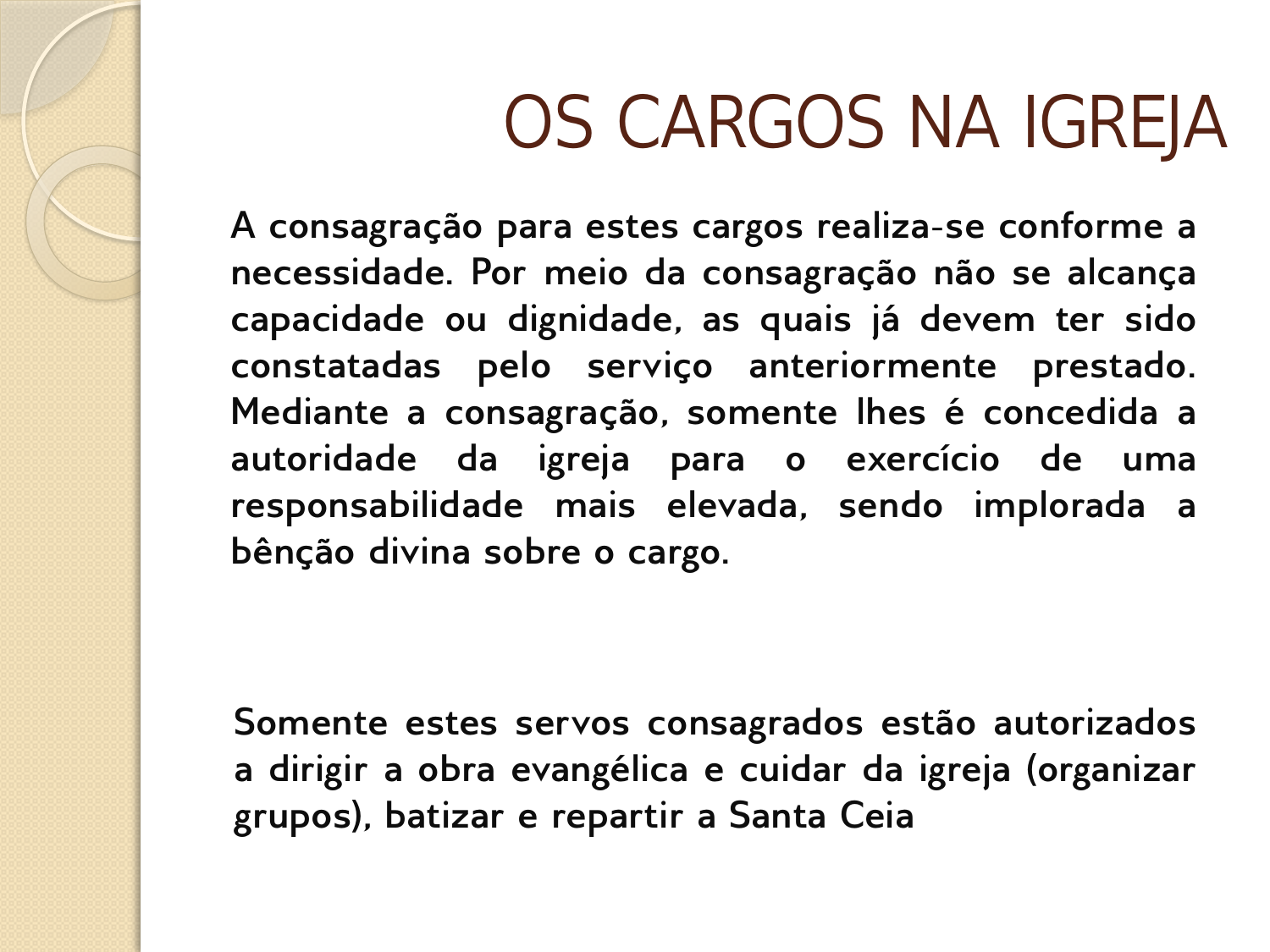

# OS CARGOS NA IGREJA
A consagração para estes cargos realiza-se conforme a necessidade. Por meio da consagração não se alcança capacidade ou dignidade, as quais já devem ter sido constatadas pelo serviço anteriormente prestado. Mediante a consagração, somente lhes é concedida a autoridade da igreja para o exercício de uma responsabilidade mais elevada, sendo implorada a bênção divina sobre o cargo.
Somente estes servos consagrados estão autorizados a dirigir a obra evangélica e cuidar da igreja (organizar grupos), batizar e repartir a Santa Ceia